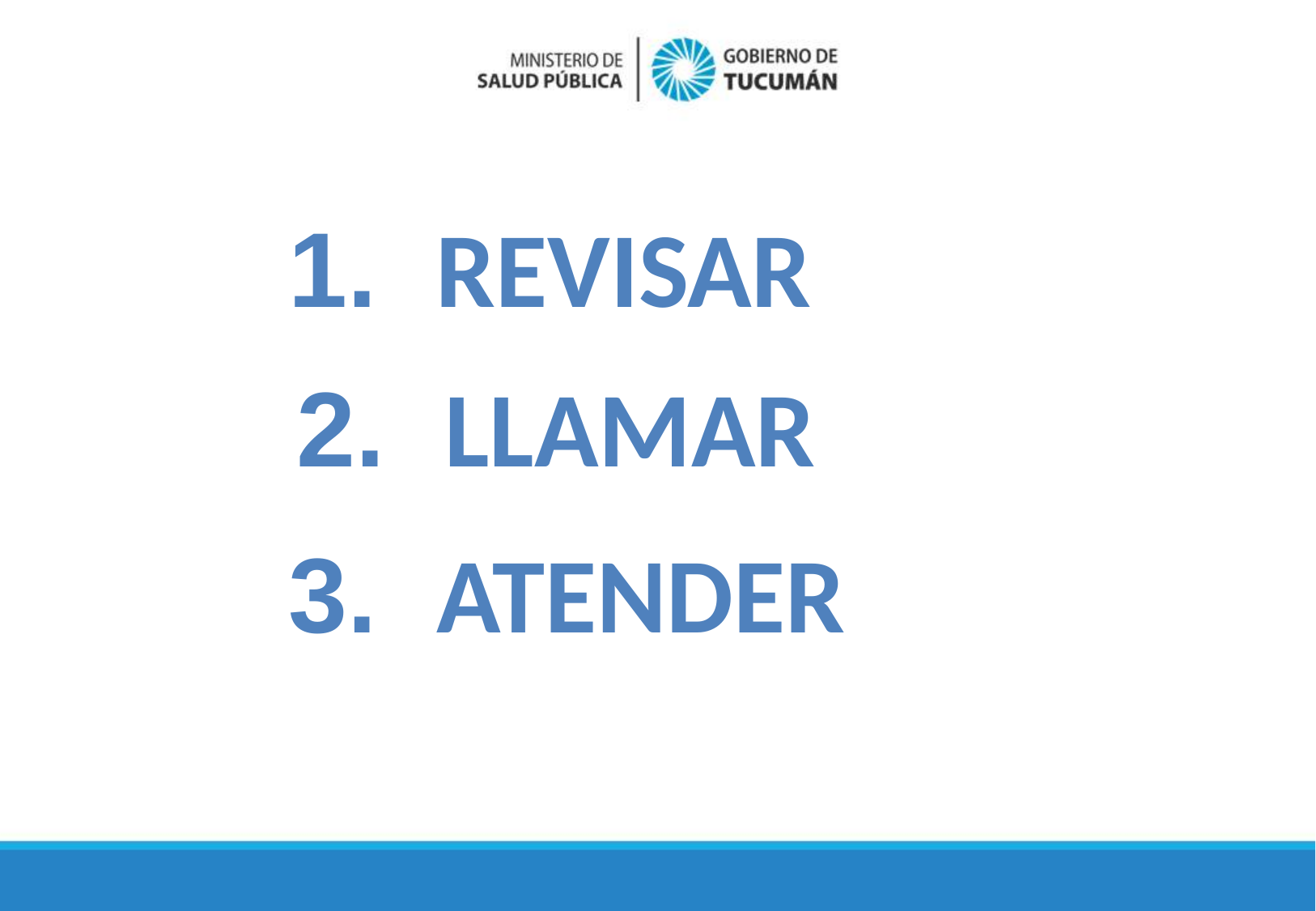

PASOS PARA ACTUAR EN UNA EMERGENCIA
1.  REVISAR
2. 2.  LLAMAR
3.  ATENDER